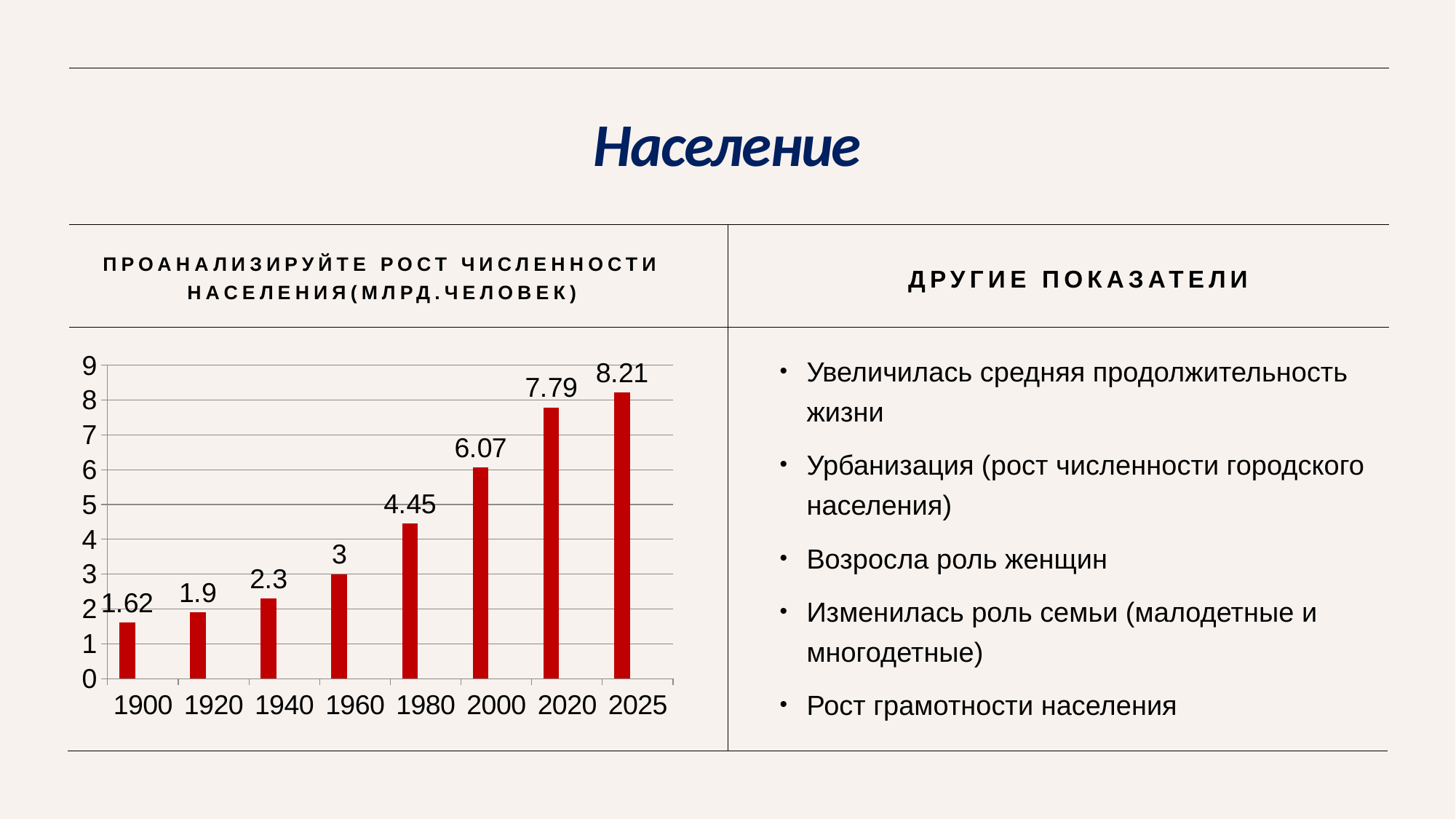

# Население
Проанализируйте рост численности населения(млрд.человек)
Другие показатели

### Chart

| Category | Ряд 1 | Столбец1 | Столбец2 |
|---|---|---|---|
| 1900 | 1.62 | None | None |
| 1920 | 1.9 | None | None |
| 1940 | 2.3 | None | None |
| 1960 | 3.0 | None | None |
| 1980 | 4.45 | None | None |
| 2000 | 6.07 | None | None |
| 2020 | 7.79 | None | None |
| 2025 | 8.21 | None | None |
Увеличилась средняя продолжительность жизни
Урбанизация (рост численности городского населения)
Возросла роль женщин
Изменилась роль семьи (малодетные и многодетные)
Рост грамотности населения